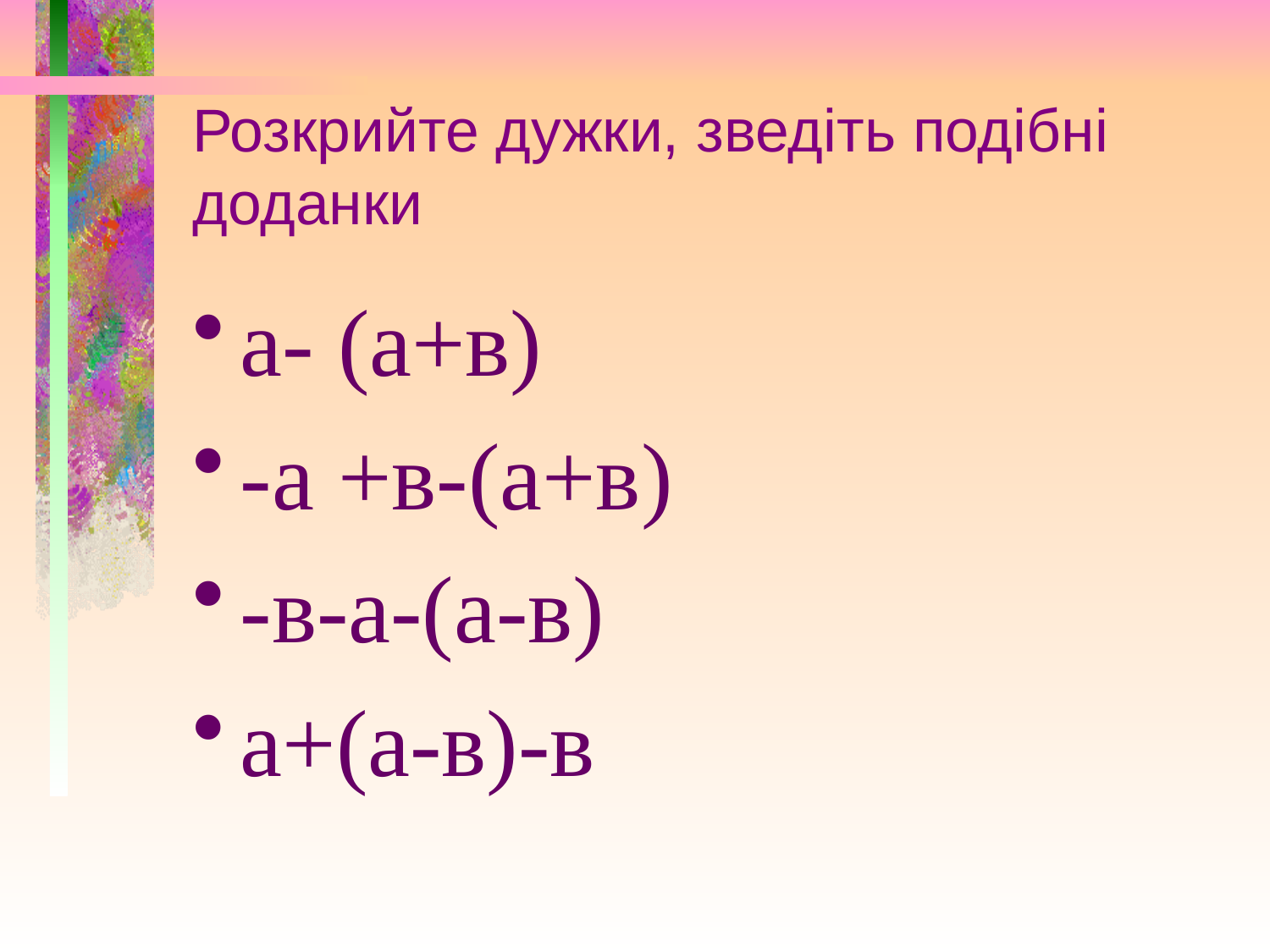

# Розкрийте дужки, зведіть подібні доданки
а- (а+в)
-а +в-(а+в)
-в-а-(а-в)
а+(а-в)-в